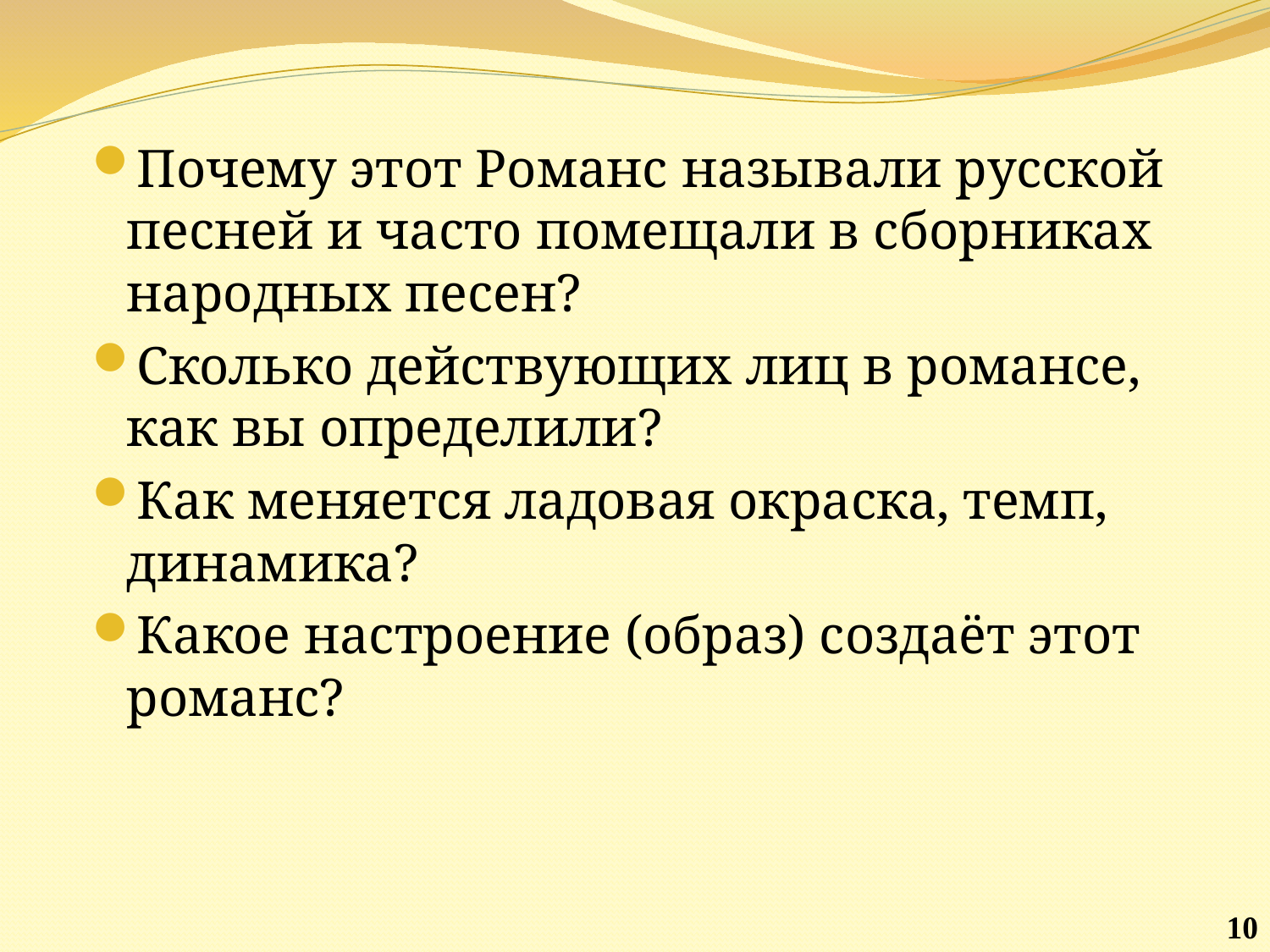

#
Почему этот Романс называли русской песней и часто помещали в сборниках народных песен?
Сколько действующих лиц в романсе, как вы определили?
Как меняется ладовая окраска, темп, динамика?
Какое настроение (образ) создаёт этот романс?
 10